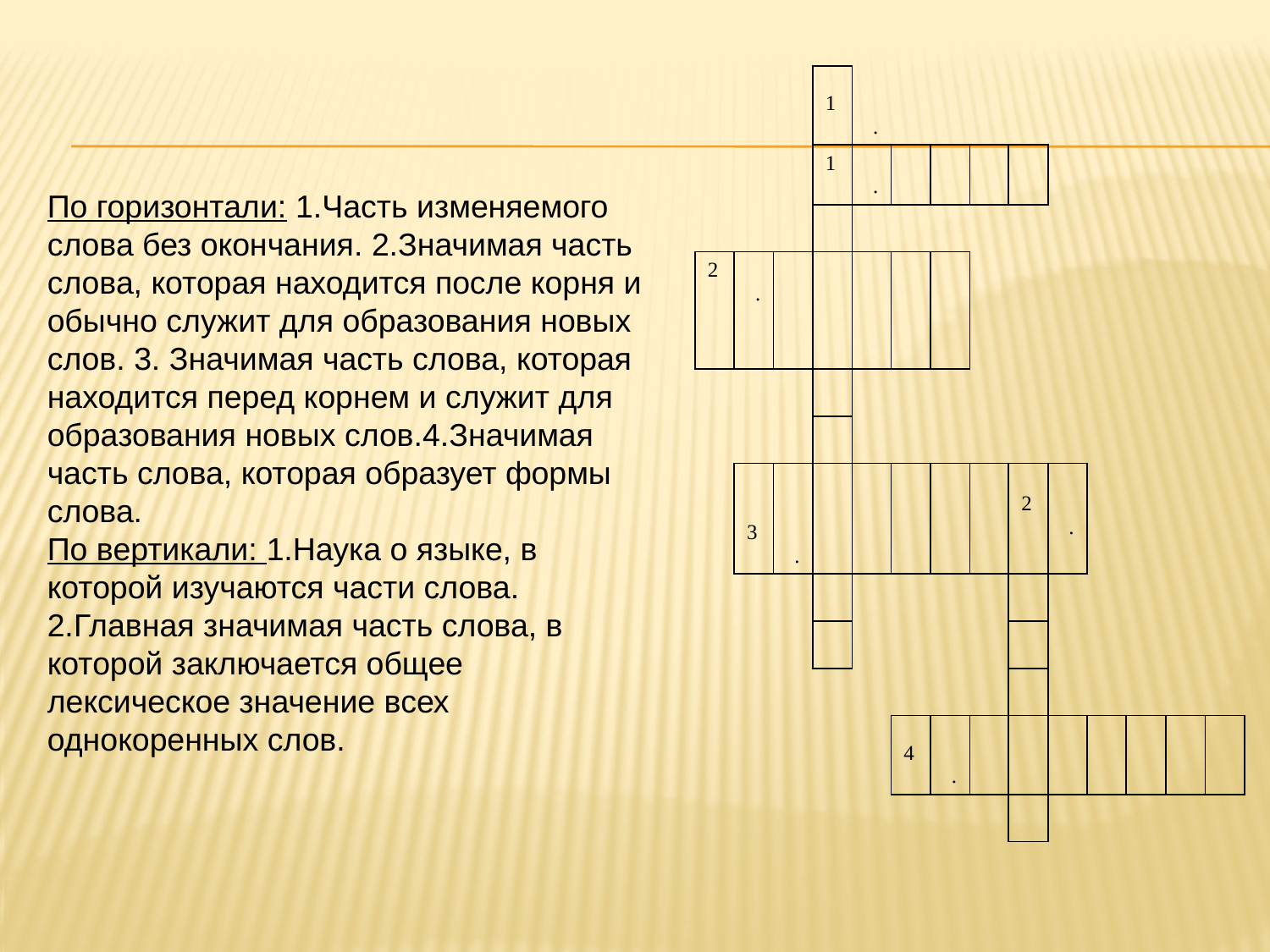

|  |  |  | 1. |  |  |  |  |  |  |  |  |  |  |
| --- | --- | --- | --- | --- | --- | --- | --- | --- | --- | --- | --- | --- | --- |
|  |  |  | 1. |  |  |  |  |  |  |  |  |  |  |
|  |  |  |  |  |  |  |  |  |  |  |  |  |  |
| 2. |  |  |  |  |  |  |  |  |  |  |  |  |  |
|  |  |  |  |  |  |  |  |  |  |  |  |  |  |
|  |  |  |  |  |  |  |  |  |  |  |  |  |  |
|  | 3. |  |  |  |  |  |  | 2. |  |  |  |  |  |
|  |  |  |  |  |  |  |  |  |  |  |  |  |  |
|  |  |  |  |  |  |  |  |  |  |  |  |  |  |
|  |  |  |  |  |  |  |  |  |  |  |  |  |  |
|  |  |  |  |  | 4. |  |  |  |  |  |  |  |  |
|  |  |  |  |  |  |  |  |  |  |  |  |  |  |
По горизонтали: 1.Часть изменяемого слова без окончания. 2.Значимая часть слова, которая находится после корня и обычно служит для образования новых слов. 3. Значимая часть слова, которая находится перед корнем и служит для образования новых слов.4.Значимая часть слова, которая образует формы слова.
По вертикали: 1.Наука о языке, в которой изучаются части слова. 2.Главная значимая часть слова, в которой заключается общее лексическое значение всех однокоренных слов.